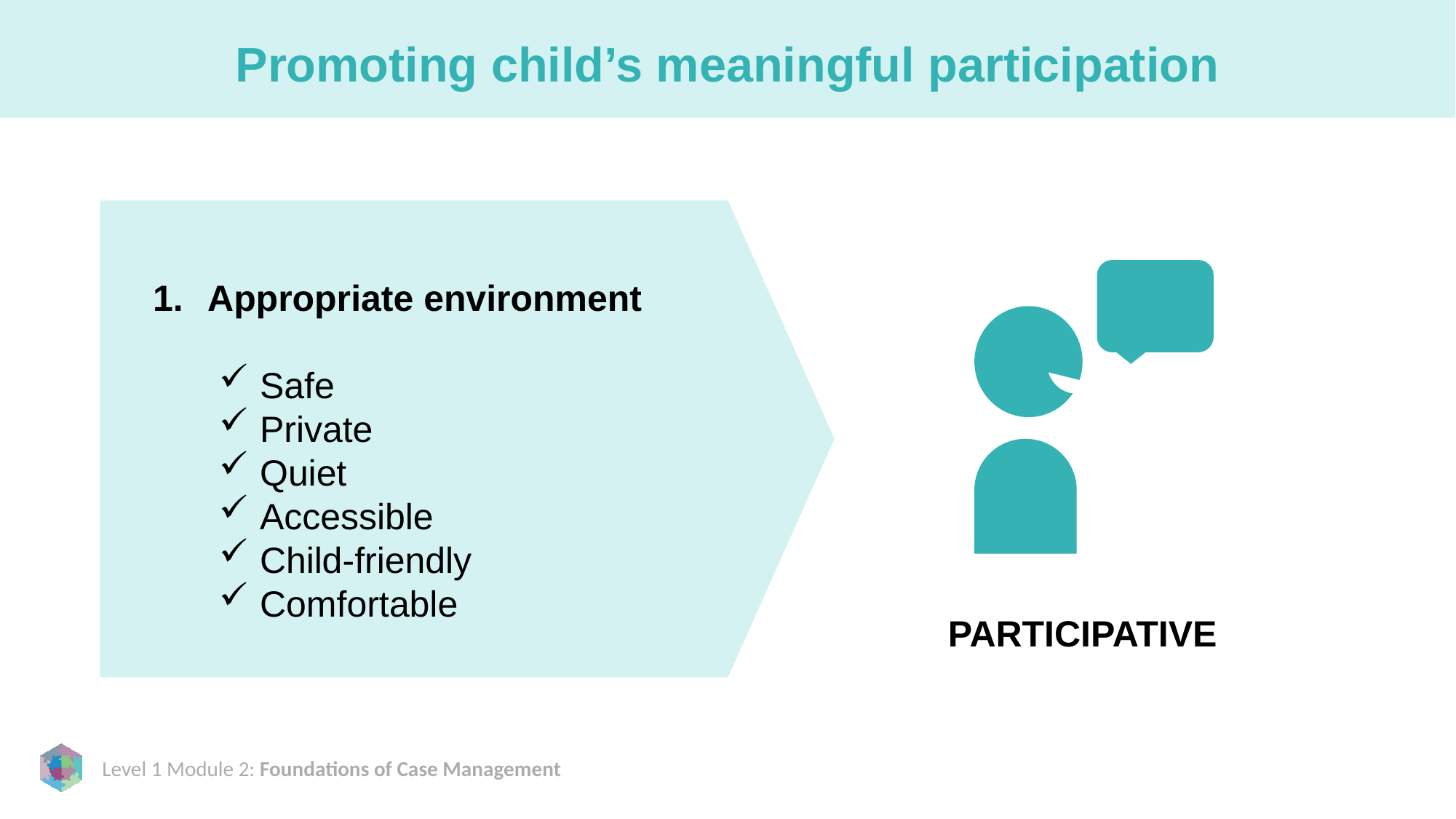

# Promoting child’s meaningful participation

Appropriate environment

Safe
Private
Quiet
Accessible
Child-friendly
Comfortable

PARTICIPATIVE